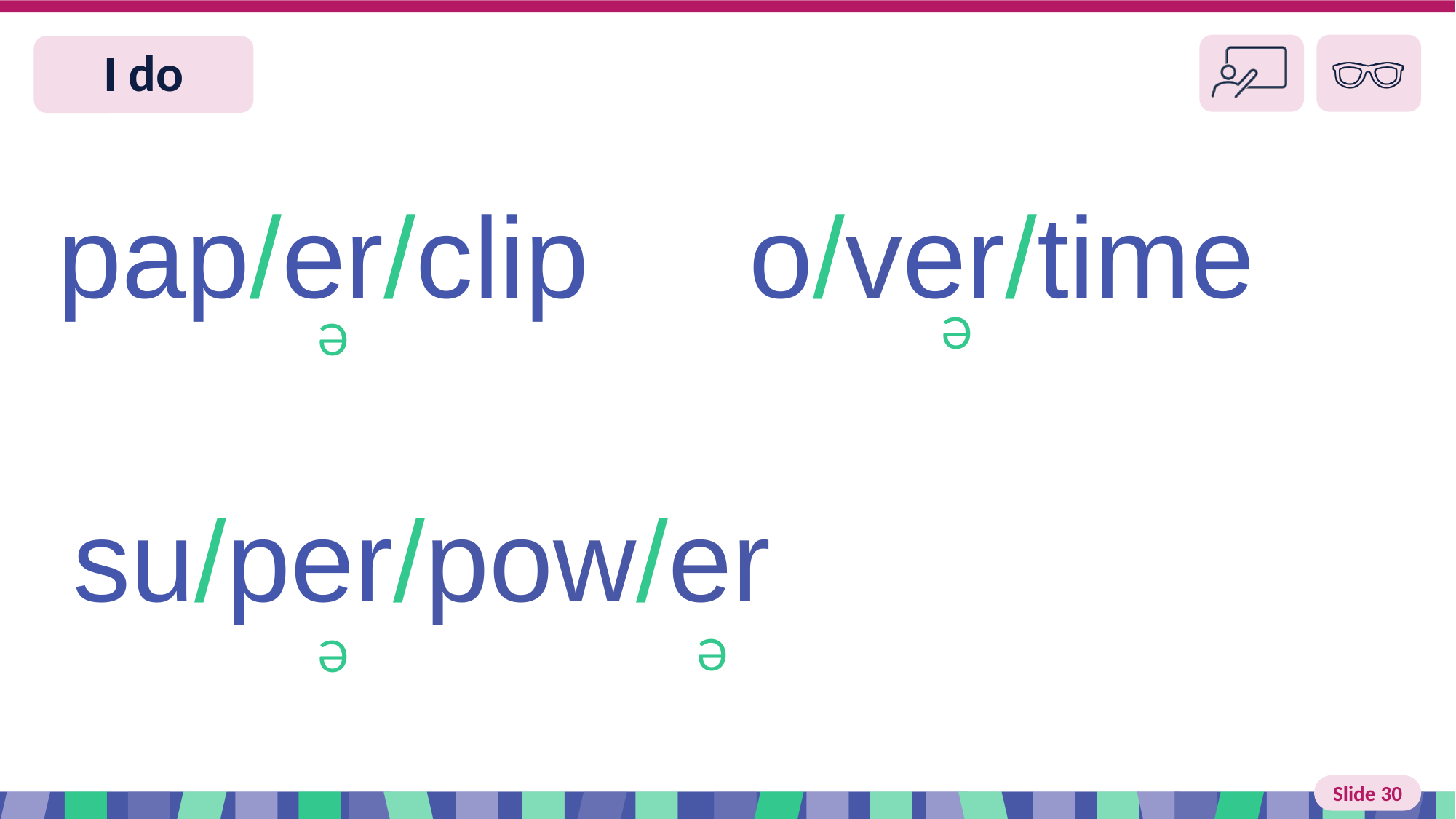

Slide 30 We do
pap/er/clip     o/ver/time
Ə
Ə
su/per/pow/er
Ə
Ə